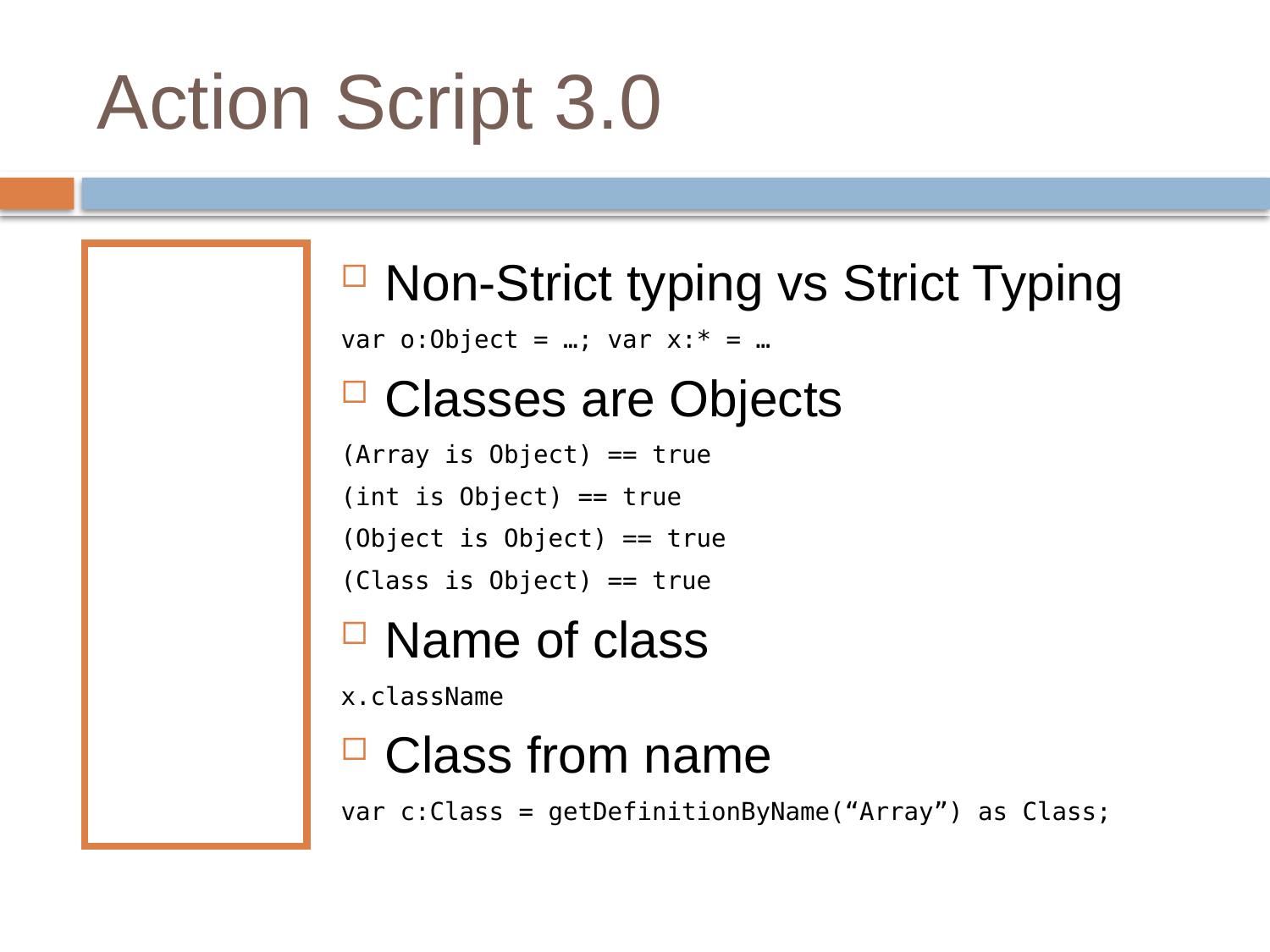

# Action Script 3.0
Type System
Non-Strict typing vs Strict Typing
var o:Object = …; var x:* = …
Classes are Objects
(Array is Object) == true
(int is Object) == true
(Object is Object) == true
(Class is Object) == true
Name of class
x.className
Class from name
var c:Class = getDefinitionByName(“Array”) as Class;